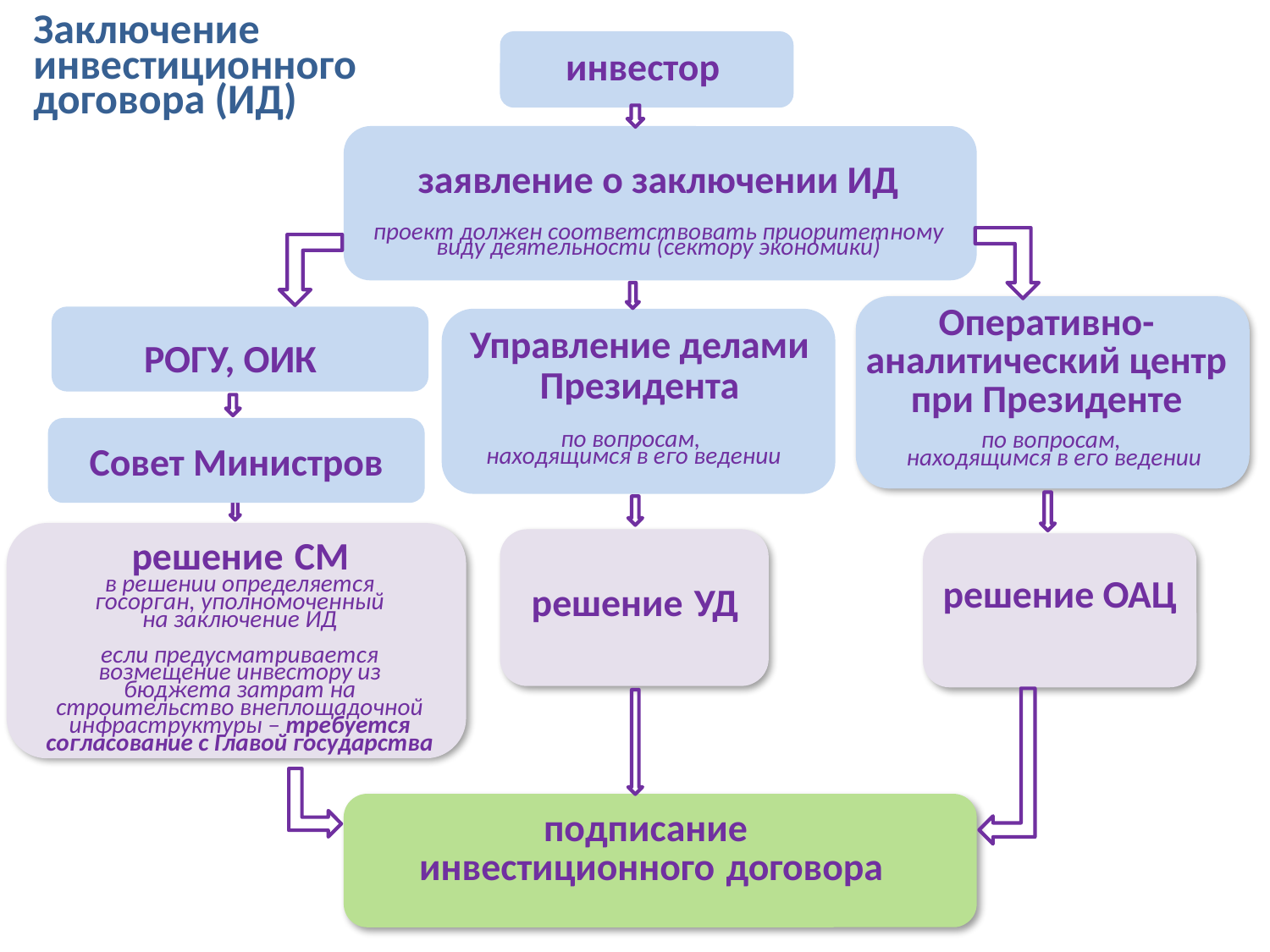

Заключение инвестиционного договора (ИД)

инвестор

заявление о заключении ИД
проект должен соответствовать приоритетному виду деятельности (сектору экономики)

Оперативно-аналитический центр при Президенте

Управление делами Президента
РОГУ, ОИК

по вопросам,
находящимся в его ведении
Совет Министров
по вопросам,
находящимся в его ведении

решение СМ

решение УД
решение ОАЦ
в решении определяется
 госорган, уполномоченный
на заключение ИД

если предусматривается возмещение инвестору из бюджета затрат на строительство внеплощадочной инфраструктуры – требуется согласование с Главой государства

подписание
инвестиционного договора